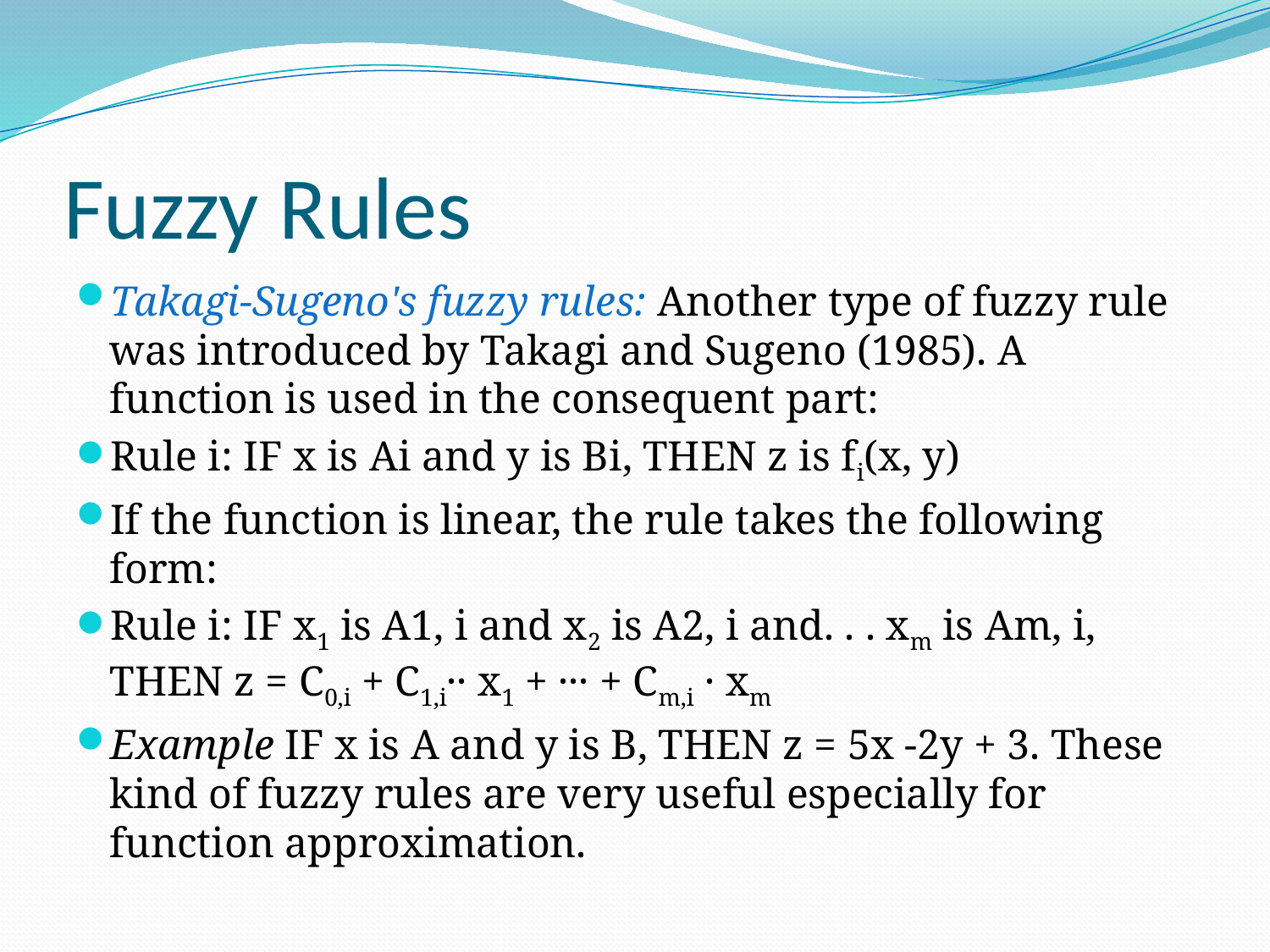

# Fuzzy Rules
Takagi-Sugeno's fuzzy rules: Another type of fuzzy rule was introduced by Takagi and Sugeno (1985). A function is used in the consequent part:
Rule i: IF x is Ai and y is Bi, THEN z is fi(x, y)
If the function is linear, the rule takes the following form:
Rule i: IF x1 is A1, i and x2 is A2, i and. . . xm is Am, i, THEN z = C0,i + C1,i·· x1 + ··· + Cm,i · xm
Example IF x is A and y is B, THEN z = 5x -2y + 3. These kind of fuzzy rules are very useful especially for function approximation.